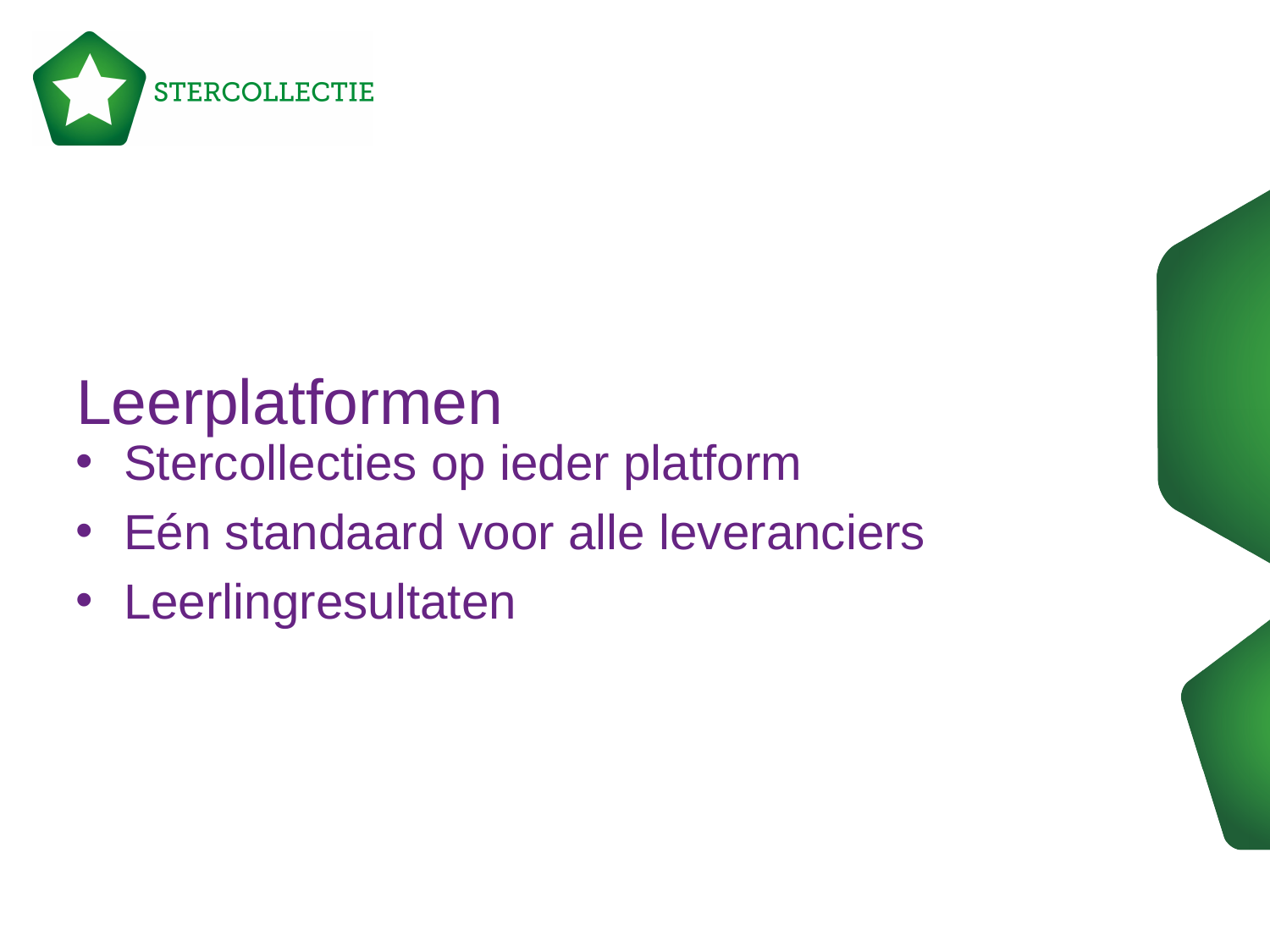

# Leerplatformen
Stercollecties op ieder platform
Eén standaard voor alle leveranciers
Leerlingresultaten